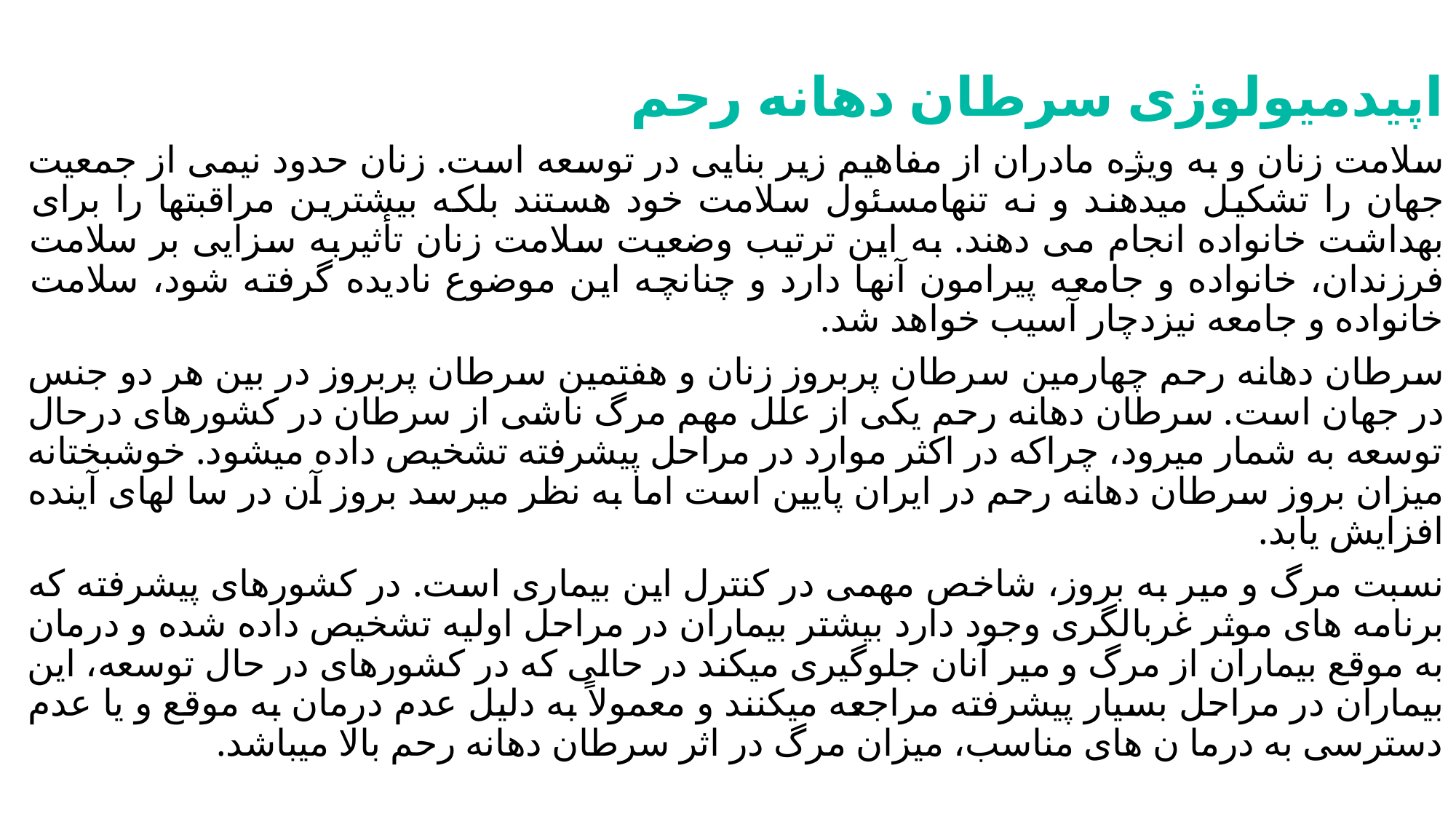

#
اپیدمیولوژی سرطان دهانه رحم
سلامت زنان و به ویژه مادران از مفاهیم زیر بنایی در توسعه است. زنان حدود نیمی از جمعیت جهان را تشکیل میدهند و نه تنهامسئول سلامت خود هستند بلكه بیشترین مراقبتها را براى بهداشت خانواده انجام می دهند. به این ترتیب وضعیت سلامت زنان تأثیربه سزایی بر سلامت فرزندان، خانواده و جامعه پیرامون آنها دارد و چنانچه این موضوع نادیده گرفته شود، سلامت خانواده و جامعه نیزدچار آسیب خواهد شد.
سرطان دهانه رحم چهارمین سرطان پربروز زنان و هفتمین سرطان پربروز در بین هر دو جنس در جهان است. سرطان دهانه رحم یکی از علل مهم مرگ ناشی از سرطان در کشورهای درحال توسعه به شمار میرود، چراکه در اکثر موارد در مراحل پیشرفته تشخیص داده میشود. خوشبختانه میزان بروز سرطان دهانه رحم در ایران پایین است اما به نظر میرسد بروز آن در سا لهای آینده افزایش یابد.
نسبت مرگ و میر به بروز، شاخص مهمی در کنترل این بیماری است. در کشورهای پیشرفته که برنامه های موثر غربالگری وجود دارد بیشتر بیماران در مراحل اولیه تشخیص داده شده و درمان به موقع بیماران از مرگ و میر آنان جلوگیری میکند در حالی که در کشورهای در حال توسعه، این بیماران در مراحل بسیار پیشرفته مراجعه میکنند و معمولاً به دلیل عدم درمان به موقع و یا عدم دسترسی به درما ن های مناسب، میزان مرگ در اثر سرطان دهانه رحم بالا میباشد.